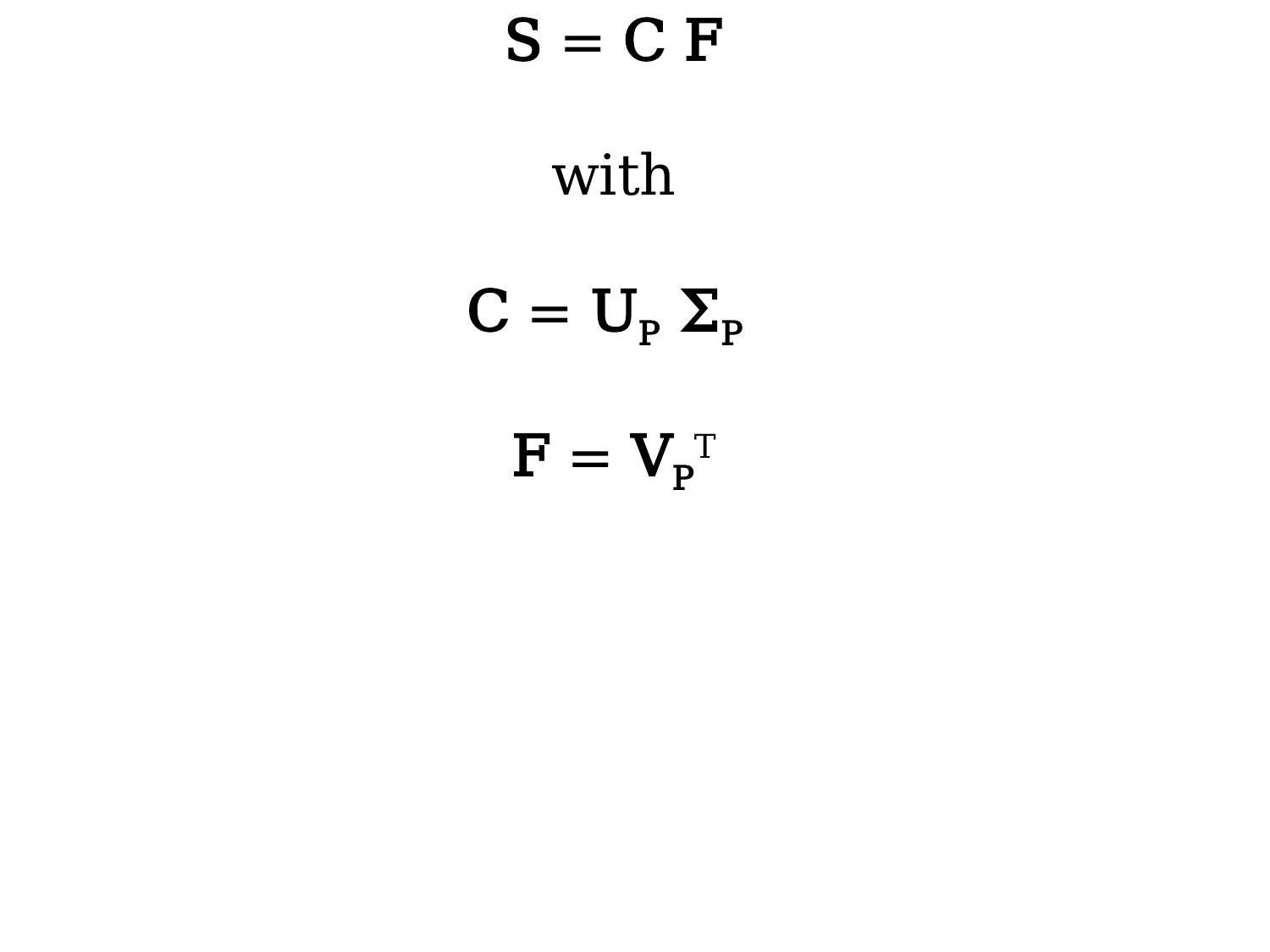

# S = C F with C = UP ΣP F = VPT